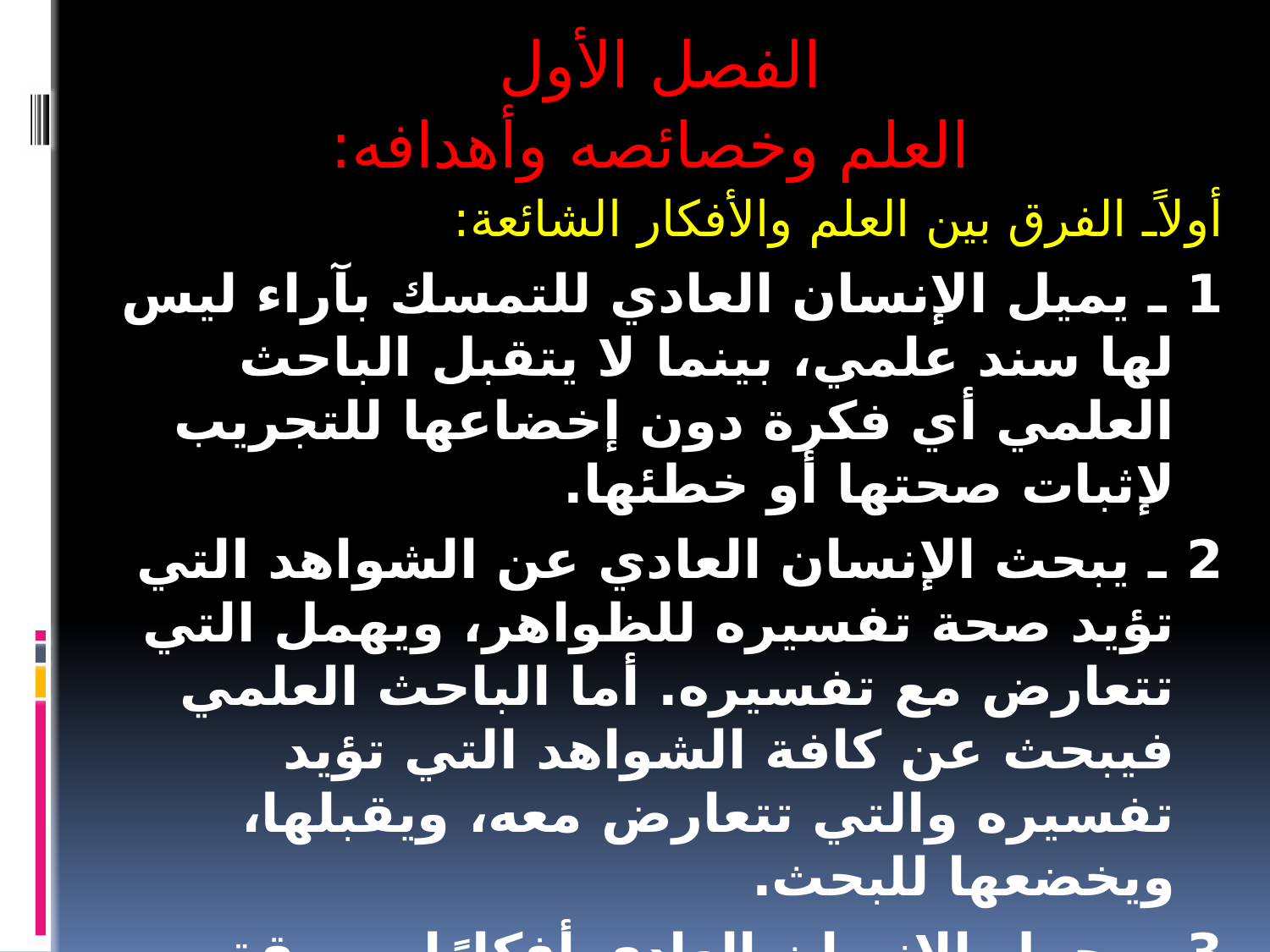

الفصل الأول
العلم وخصائصه وأهدافه:
أولاًـ الفرق بين العلم والأفكار الشائعة:
1 ـ يميل الإنسان العادي للتمسك بآراء ليس لها سند علمي، بينما لا يتقبل الباحث العلمي أي فكرة دون إخضاعها للتجريب لإثبات صحتها أو خطئها.
2 ـ يبحث الإنسان العادي عن الشواهد التي تؤيد صحة تفسيره للظواهر، ويهمل التي تتعارض مع تفسيره. أما الباحث العلمي فيبحث عن كافة الشواهد التي تؤيد تفسيره والتي تتعارض معه، ويقبلها، ويخضعها للبحث.
3 ـ يحمل الإنسان العادي أفكارًا مسبقة ويحاول إثباتها بشتى الطرق، حتى لو وجد دلائل ضعيفة على صحتها. أما الباحث العلمي فإنه يتجرد من أفكاره المسبقة، ويبحث وموضوعية.